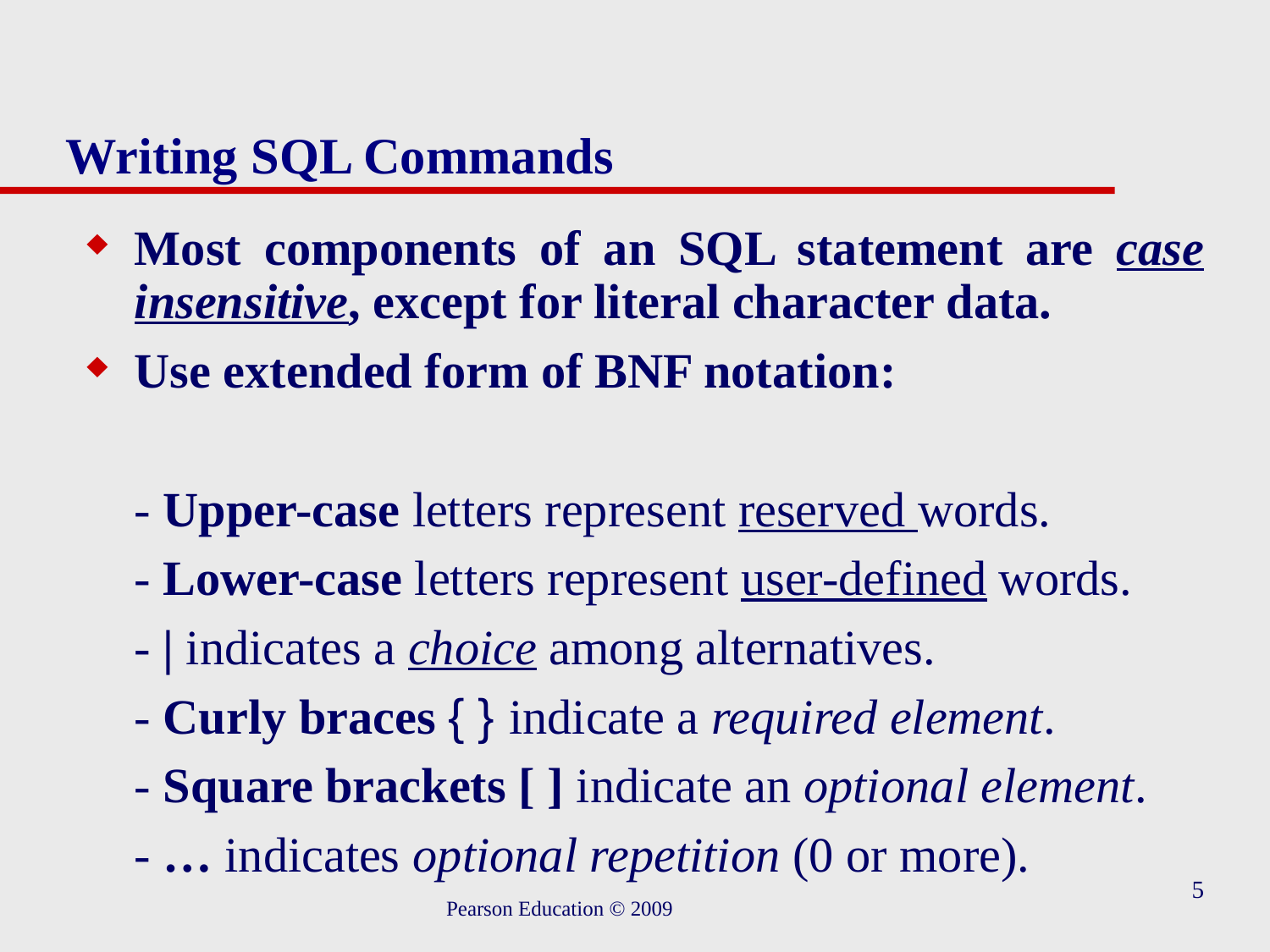

# Writing SQL Commands
Most components of an SQL statement are case insensitive, except for literal character data.
Use extended form of BNF notation:

	- Upper-case letters represent reserved words.
	- Lower-case letters represent user-defined words.
	- | indicates a choice among alternatives.
	- Curly braces { } indicate a required element.
	- Square brackets [ ] indicate an optional element.
	- … indicates optional repetition (0 or more).

5
Pearson Education © 2009